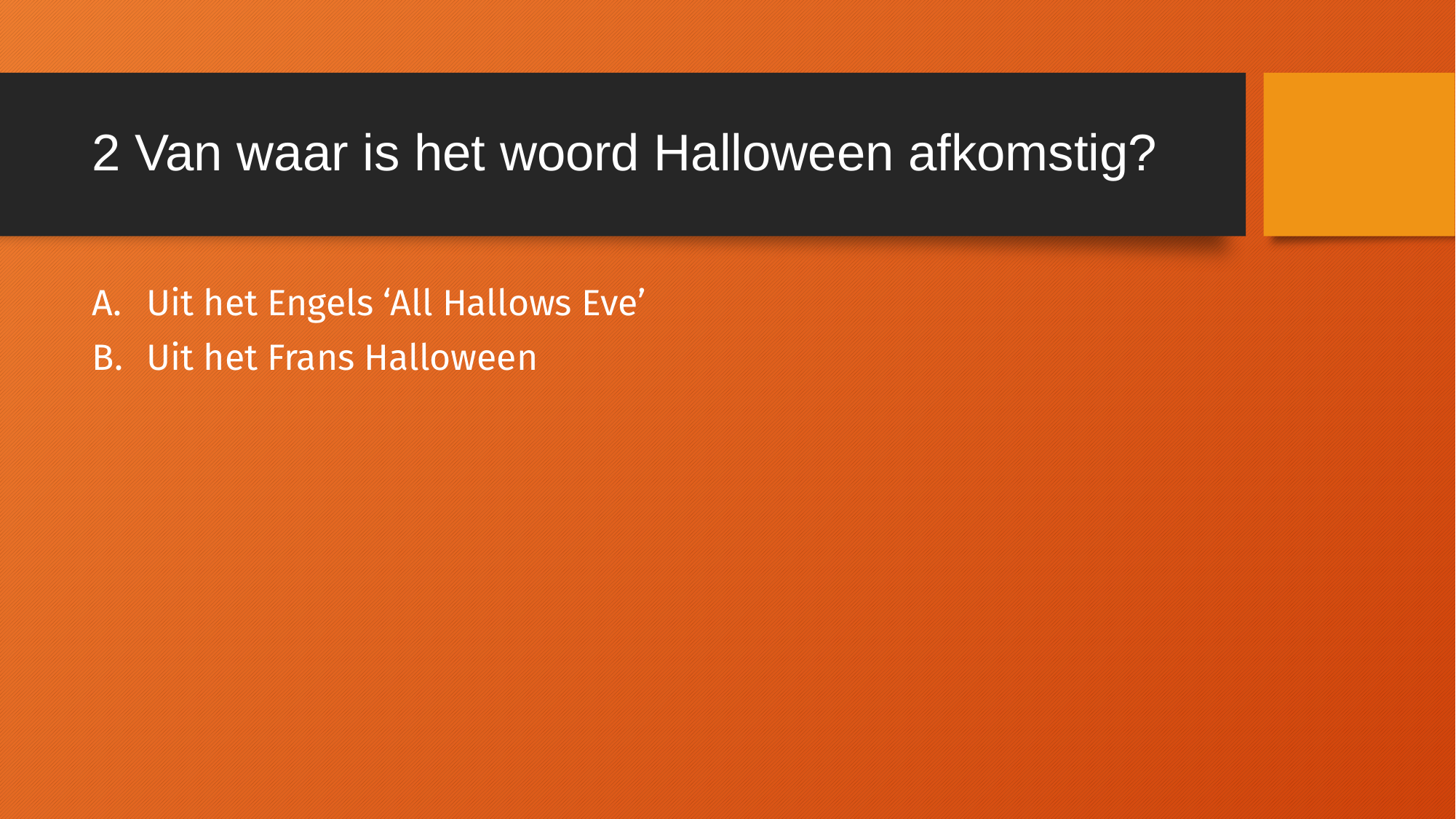

# 2 Van waar is het woord Halloween afkomstig?
Uit het Engels ‘All Hallows Eve’
Uit het Frans Halloween